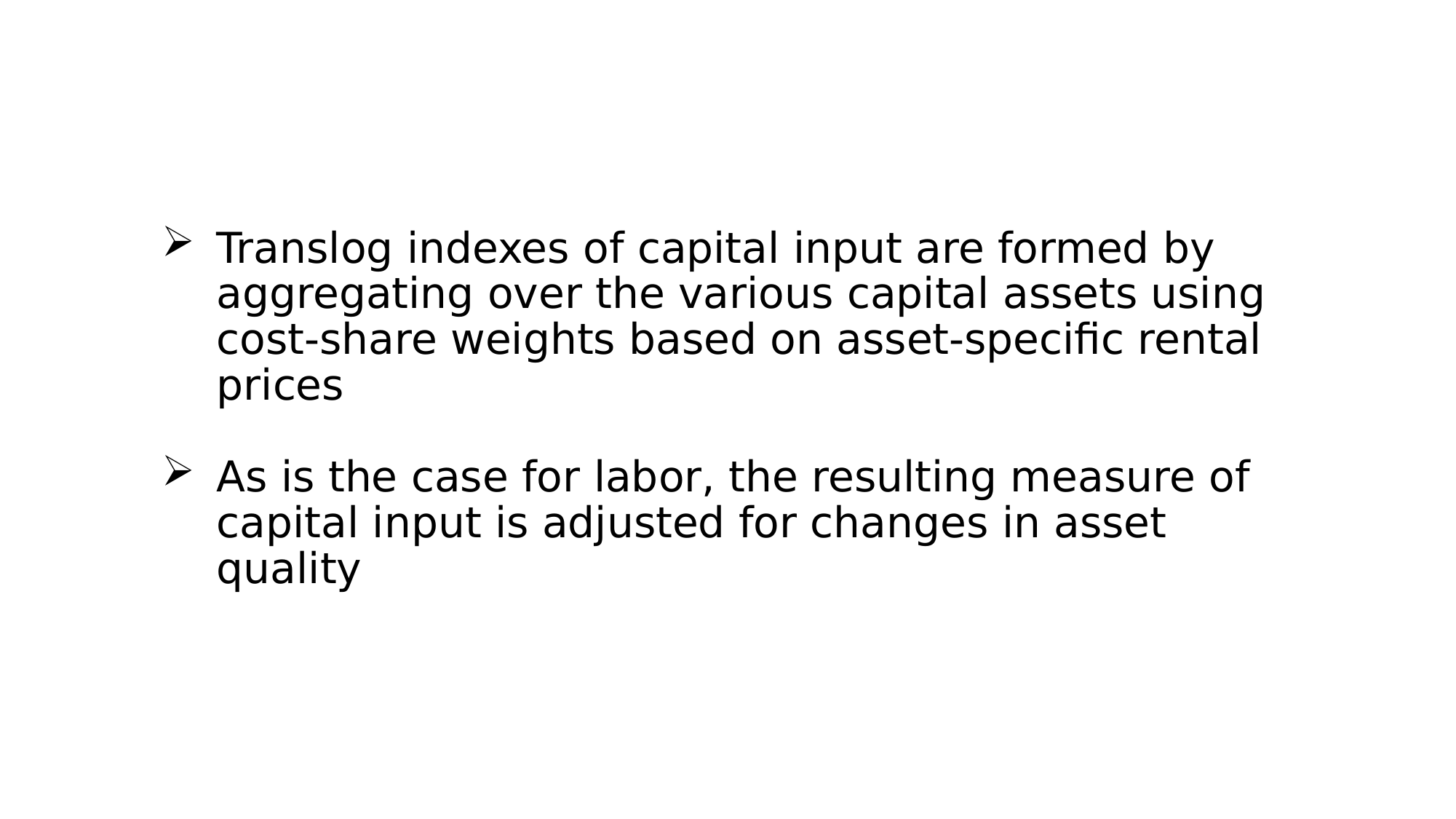

Translog indexes of capital input are formed by aggregating over the various capital assets using cost-share weights based on asset-specific rental prices

As is the case for labor, the resulting measure of capital input is adjusted for changes in asset quality